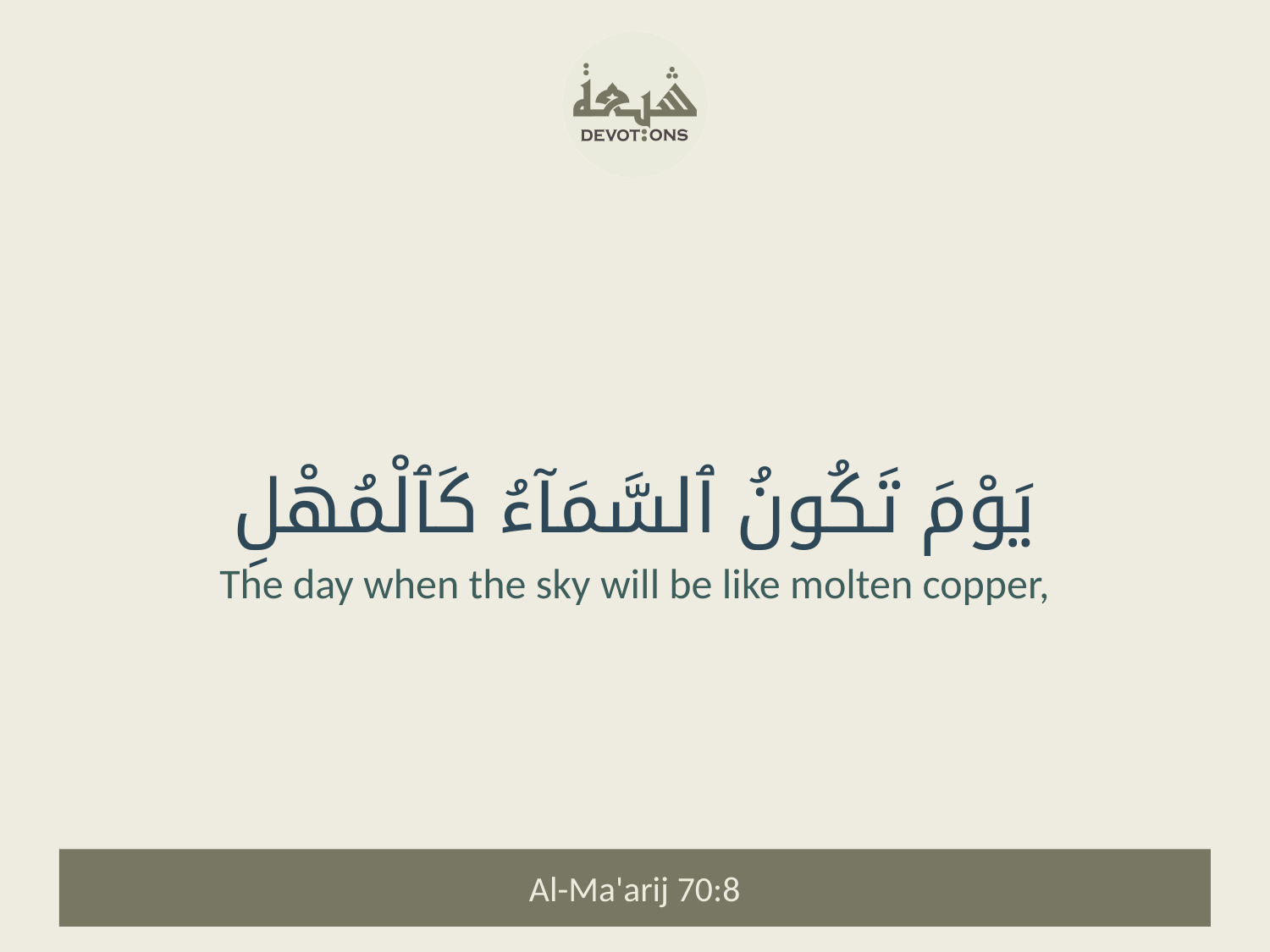

يَوْمَ تَكُونُ ٱلسَّمَآءُ كَٱلْمُهْلِ
The day when the sky will be like molten copper,
Al-Ma'arij 70:8